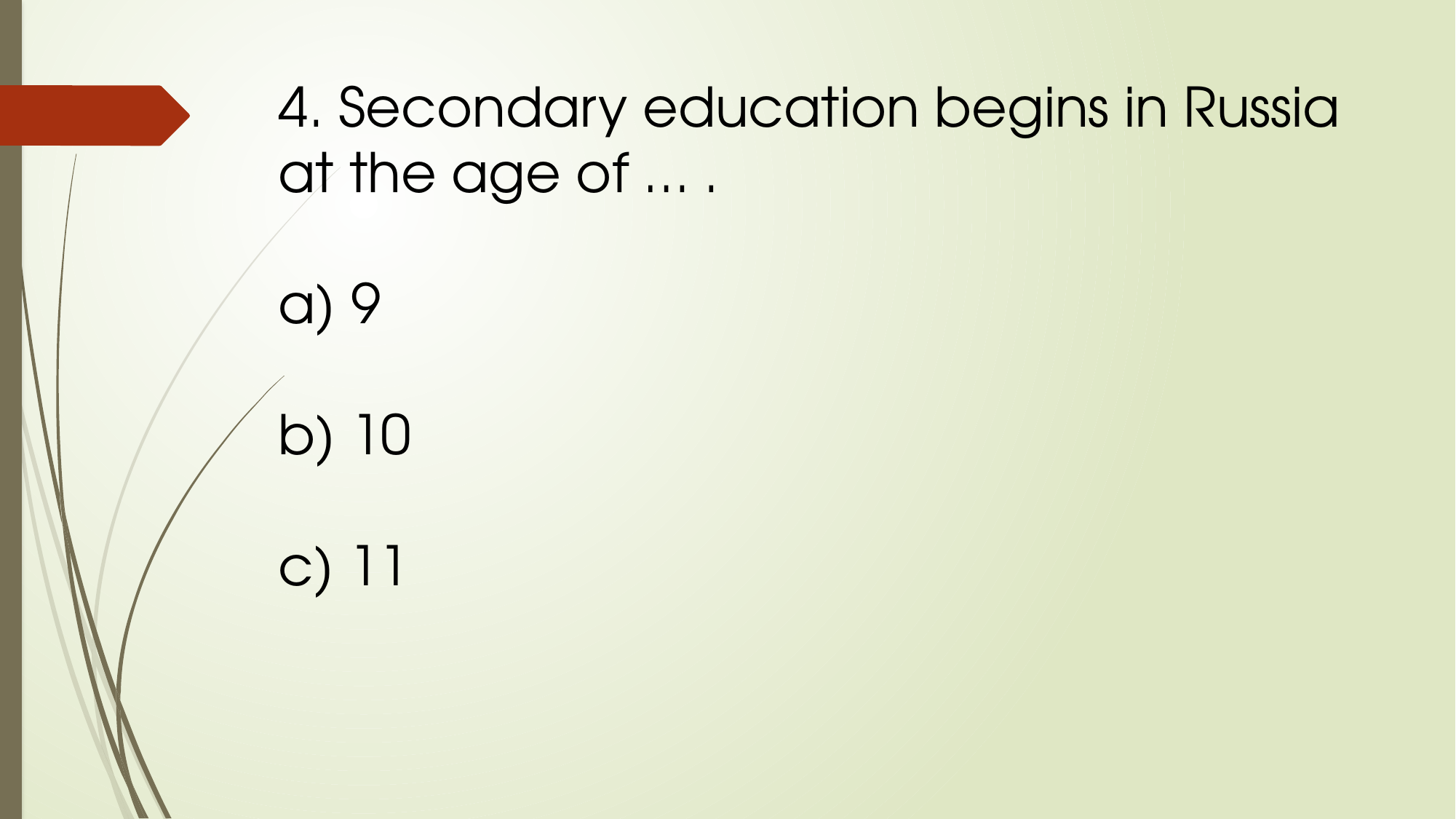

4. Secondary education begins in Russia at the age of … .

a) 9

b) 10

c) 11